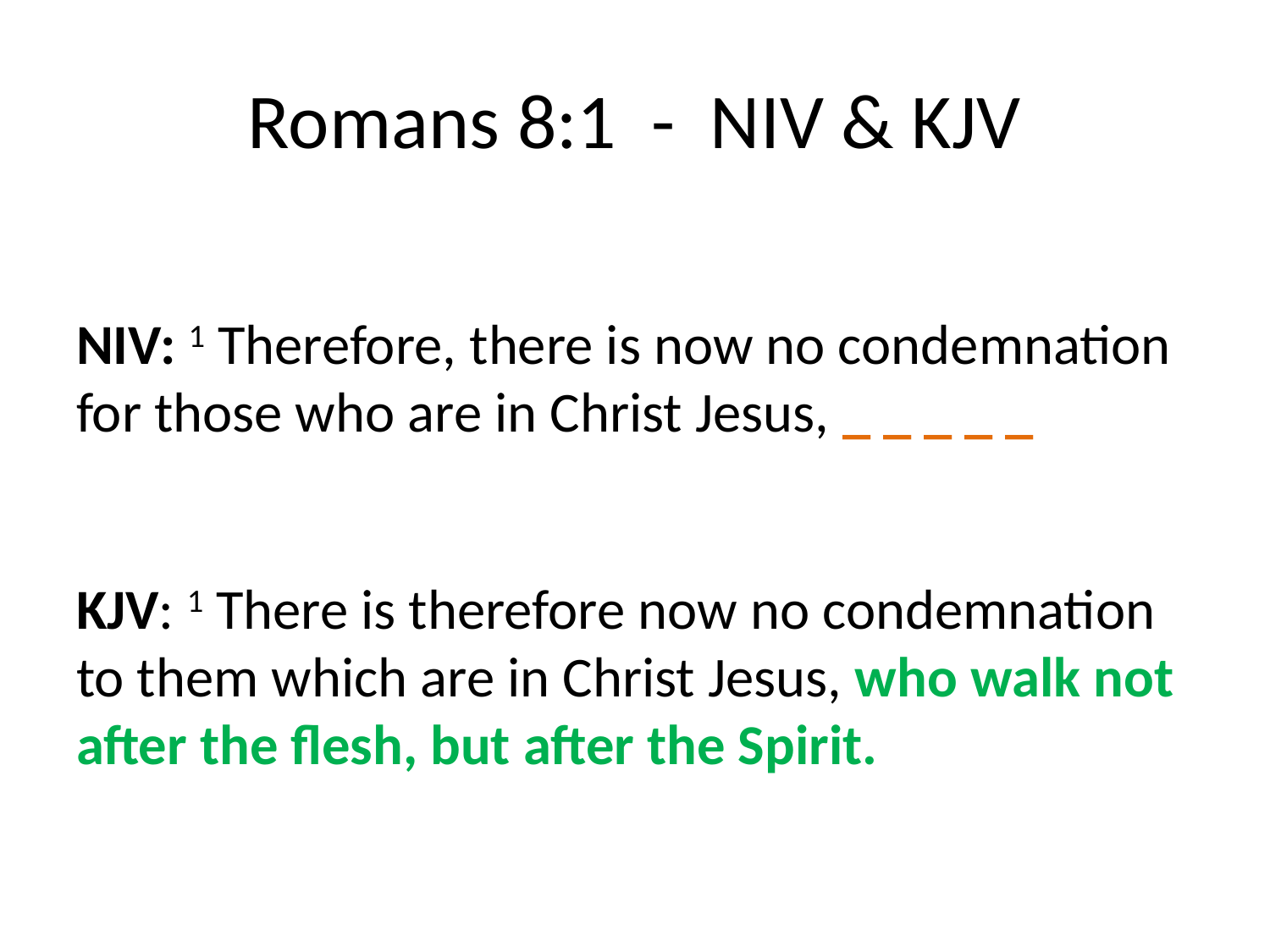

# Romans 8:1  -  NIV & KJV

NIV: 1 Therefore, there is now no condemnation for those who are in Christ Jesus, _ _ _ _ _

KJV: 1 There is therefore now no condemnation to them which are in Christ Jesus, who walk not after the flesh, but after the Spirit.